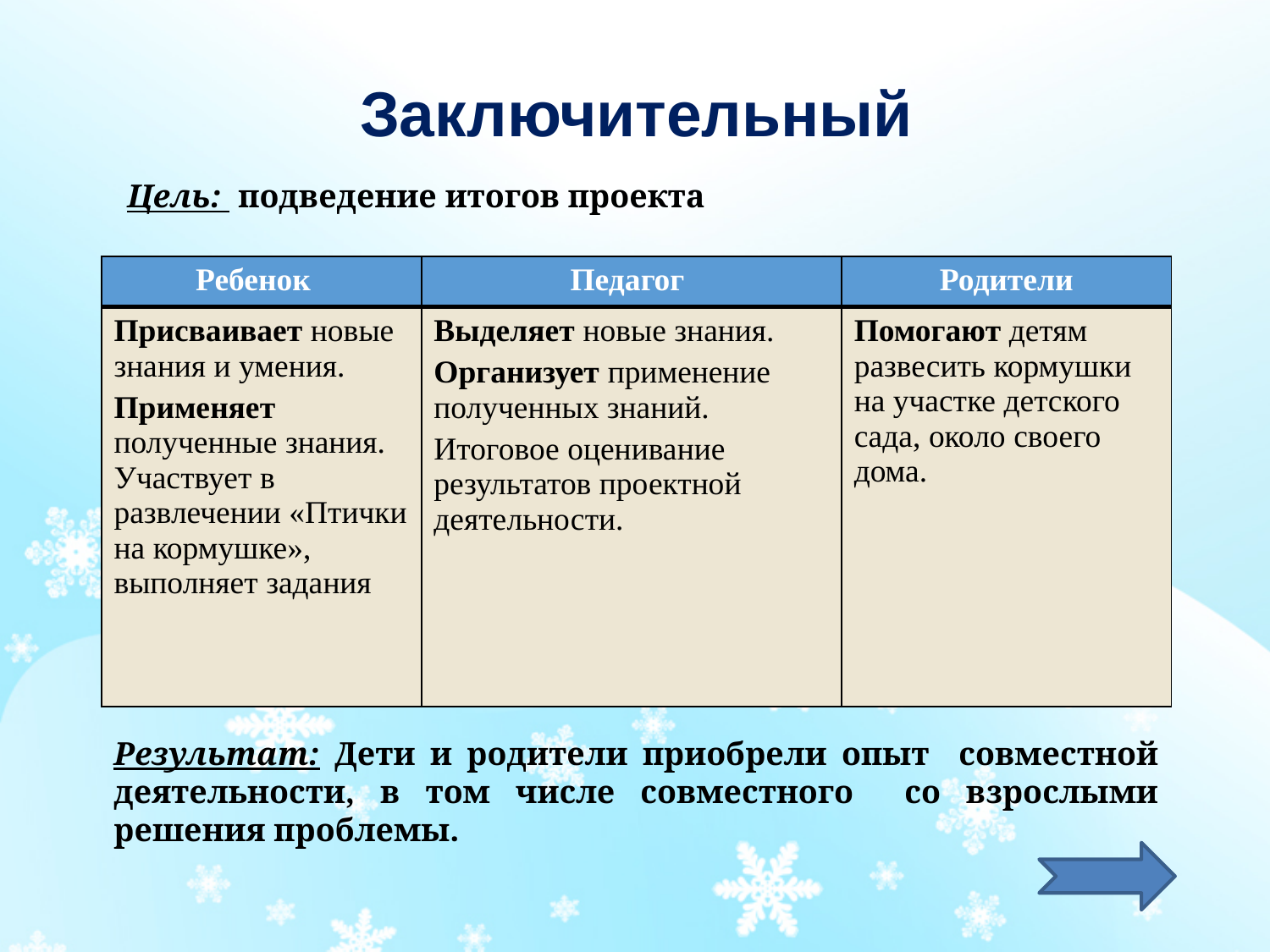

# Заключительный
Цель:  подведение итогов проекта
| Ребенок | Педагог | Родители |
| --- | --- | --- |
| Присваивает новые знания и умения. Применяет полученные знания. Участвует в развлечении «Птички на кормушке», выполняет задания | Выделяет новые знания. Организует применение полученных знаний. Итоговое оценивание результатов проектной деятельности. | Помогают детям развесить кормушки на участке детского сада, около своего дома. |
Результат: Дети и родители приобрели опыт  совместной деятельности, в том числе совместного  со взрослыми решения проблемы.